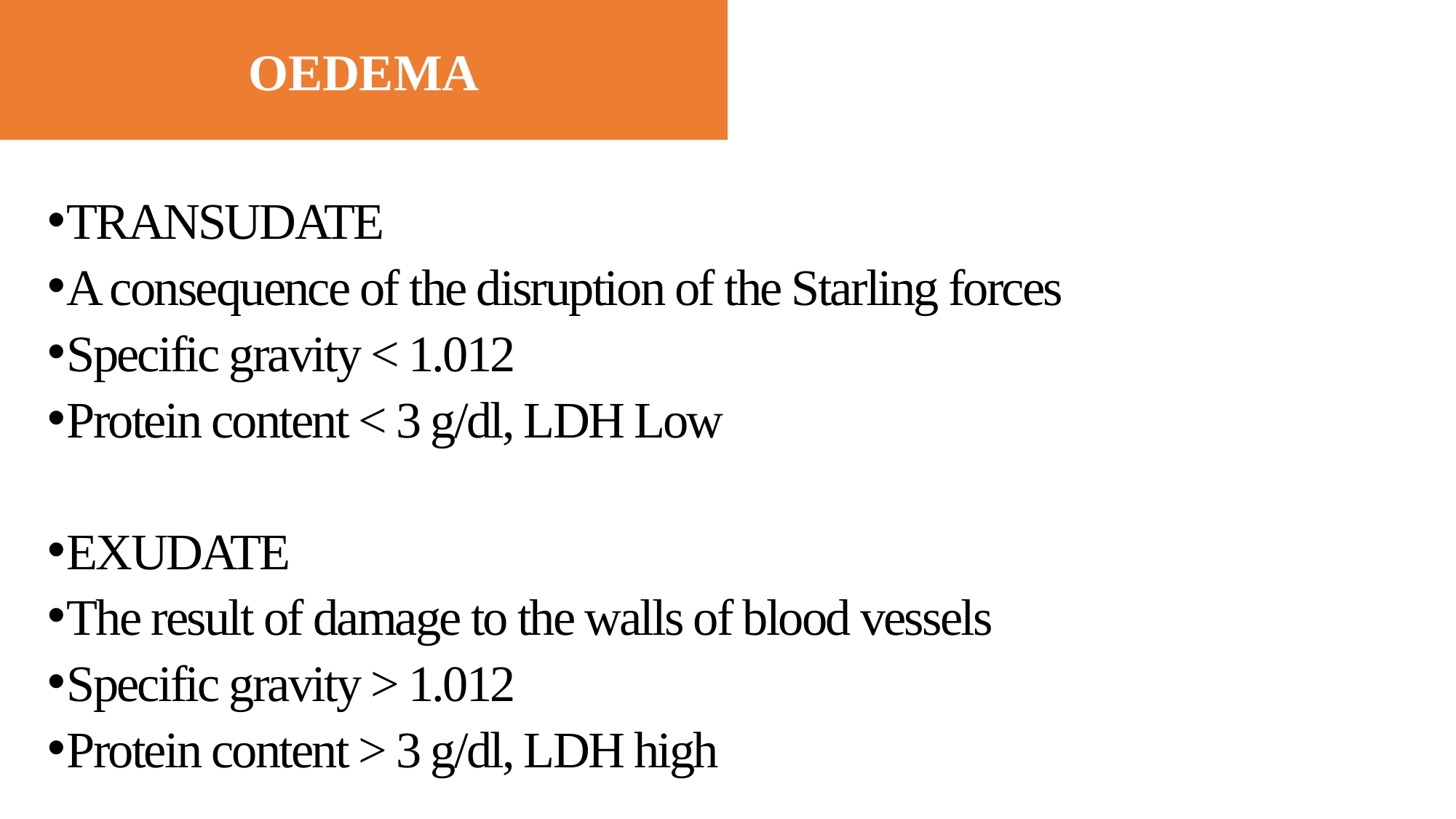

OEDEMA
TRANSUDATE
A consequence of the disruption of the Starling forces
Specific gravity < 1.012
Protein content < 3 g/dl, LDH Low

EXUDATE
The result of damage to the walls of blood vessels
Specific gravity > 1.012
Protein content > 3 g/dl, LDH high